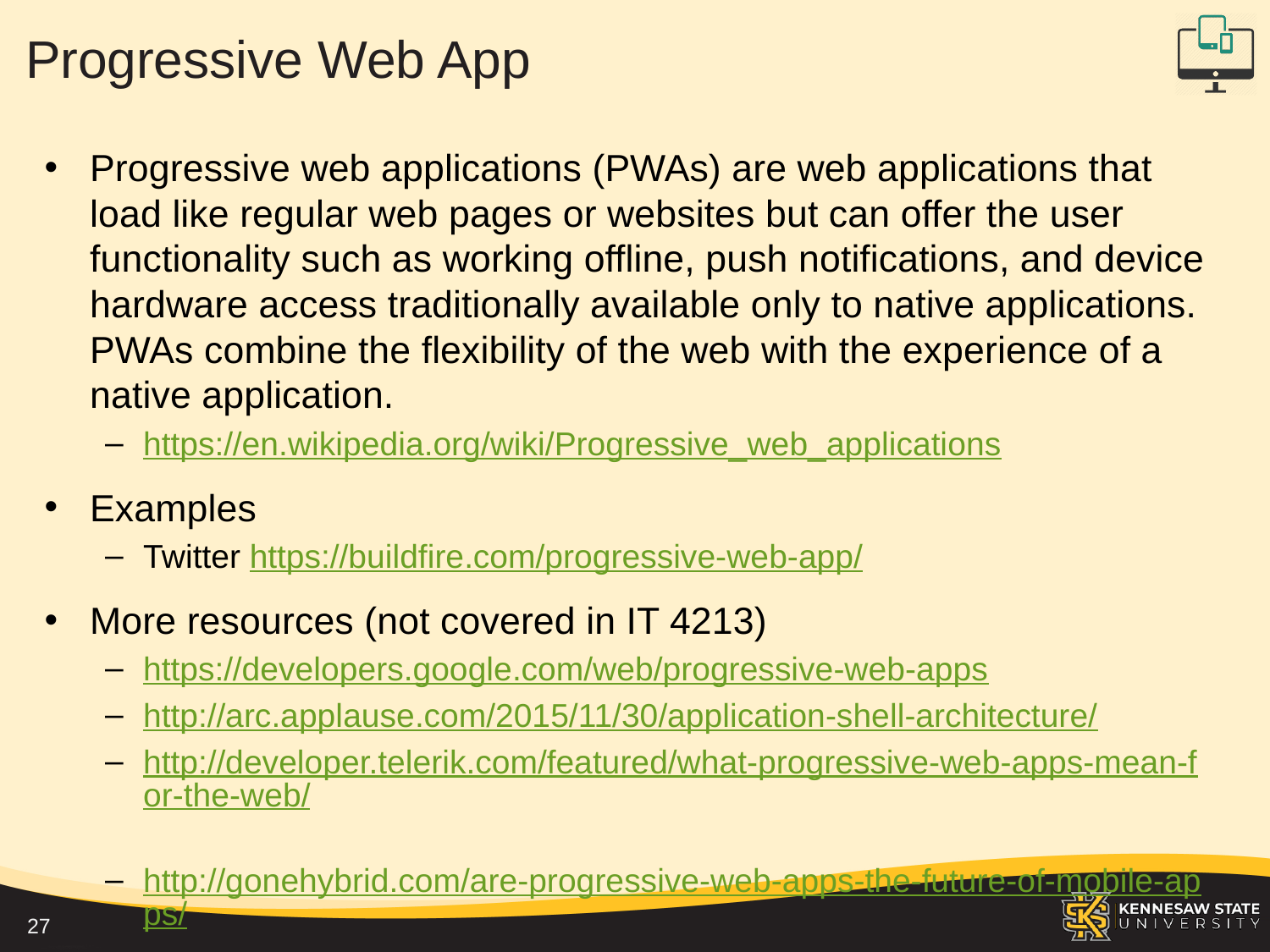

# Progressive Web App
Progressive web applications (PWAs) are web applications that load like regular web pages or websites but can offer the user functionality such as working offline, push notifications, and device hardware access traditionally available only to native applications. PWAs combine the flexibility of the web with the experience of a native application.
https://en.wikipedia.org/wiki/Progressive_web_applications
Examples
Twitter https://buildfire.com/progressive-web-app/
More resources (not covered in IT 4213)
https://developers.google.com/web/progressive-web-apps
http://arc.applause.com/2015/11/30/application-shell-architecture/
http://developer.telerik.com/featured/what-progressive-web-apps-mean-for-the-web/
http://gonehybrid.com/are-progressive-web-apps-the-future-of-mobile-apps/

27